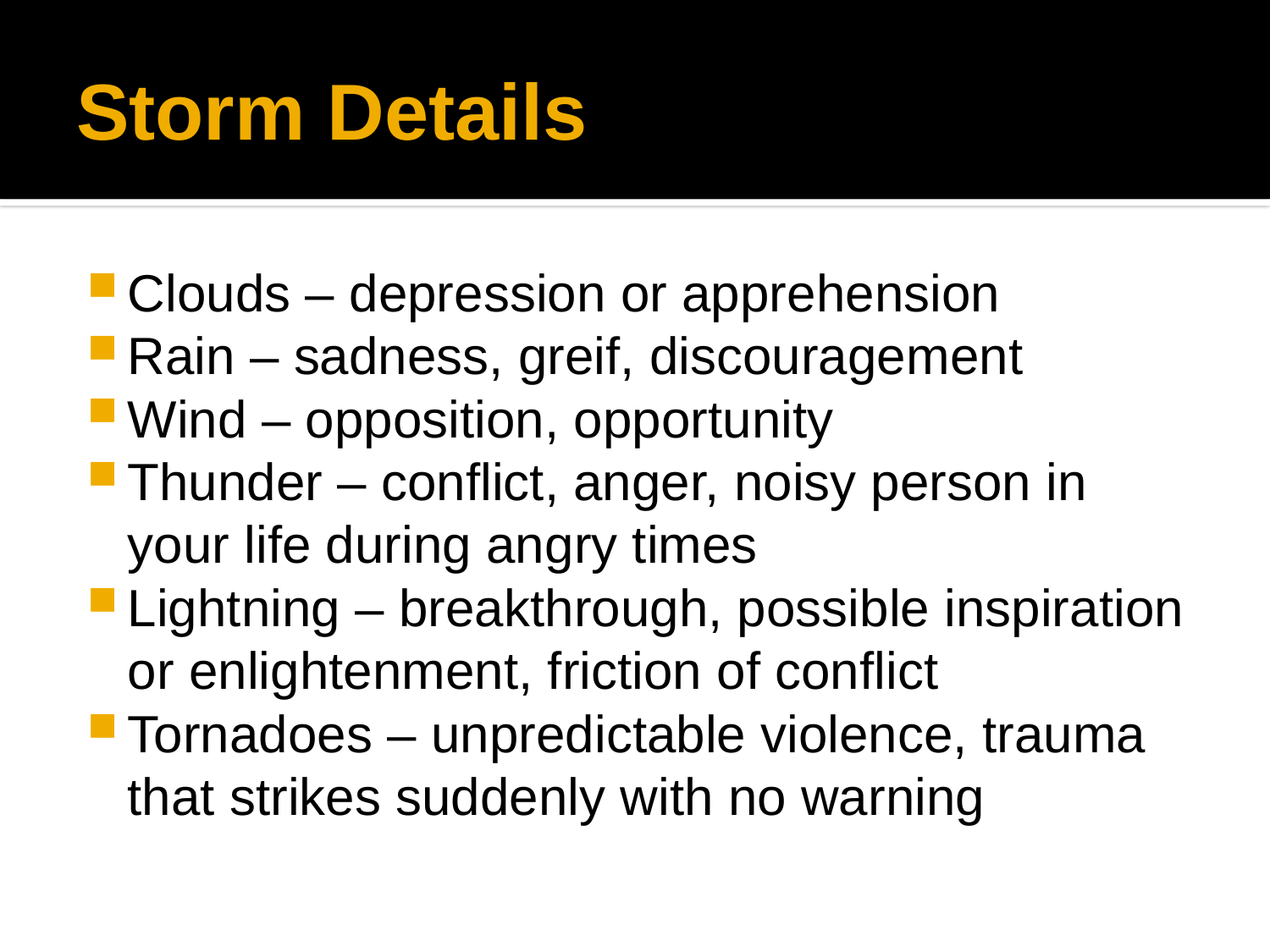

# Storm Details
Clouds – depression or apprehension
Rain – sadness, greif, discouragement
Wind – opposition, opportunity
Thunder – conflict, anger, noisy person in your life during angry times
Lightning – breakthrough, possible inspiration or enlightenment, friction of conflict
Tornadoes – unpredictable violence, trauma that strikes suddenly with no warning